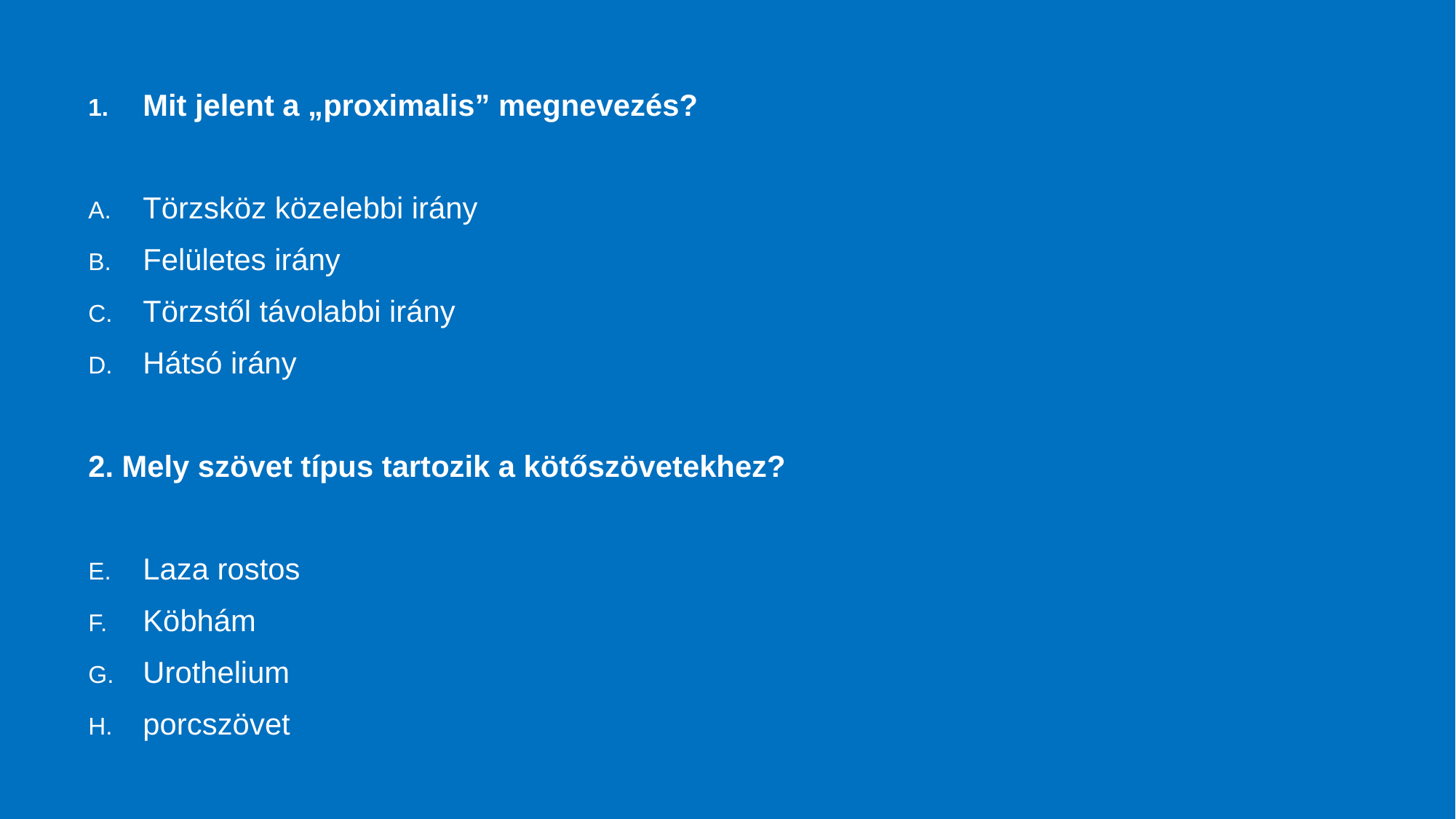

Mit jelent a „proximalis” megnevezés?

Törzsköz közelebbi irány
Felületes irány
Törzstől távolabbi irány
Hátsó irány

2. Mely szövet típus tartozik a kötőszövetekhez?

Laza rostos
Köbhám
Urothelium
porcszövet